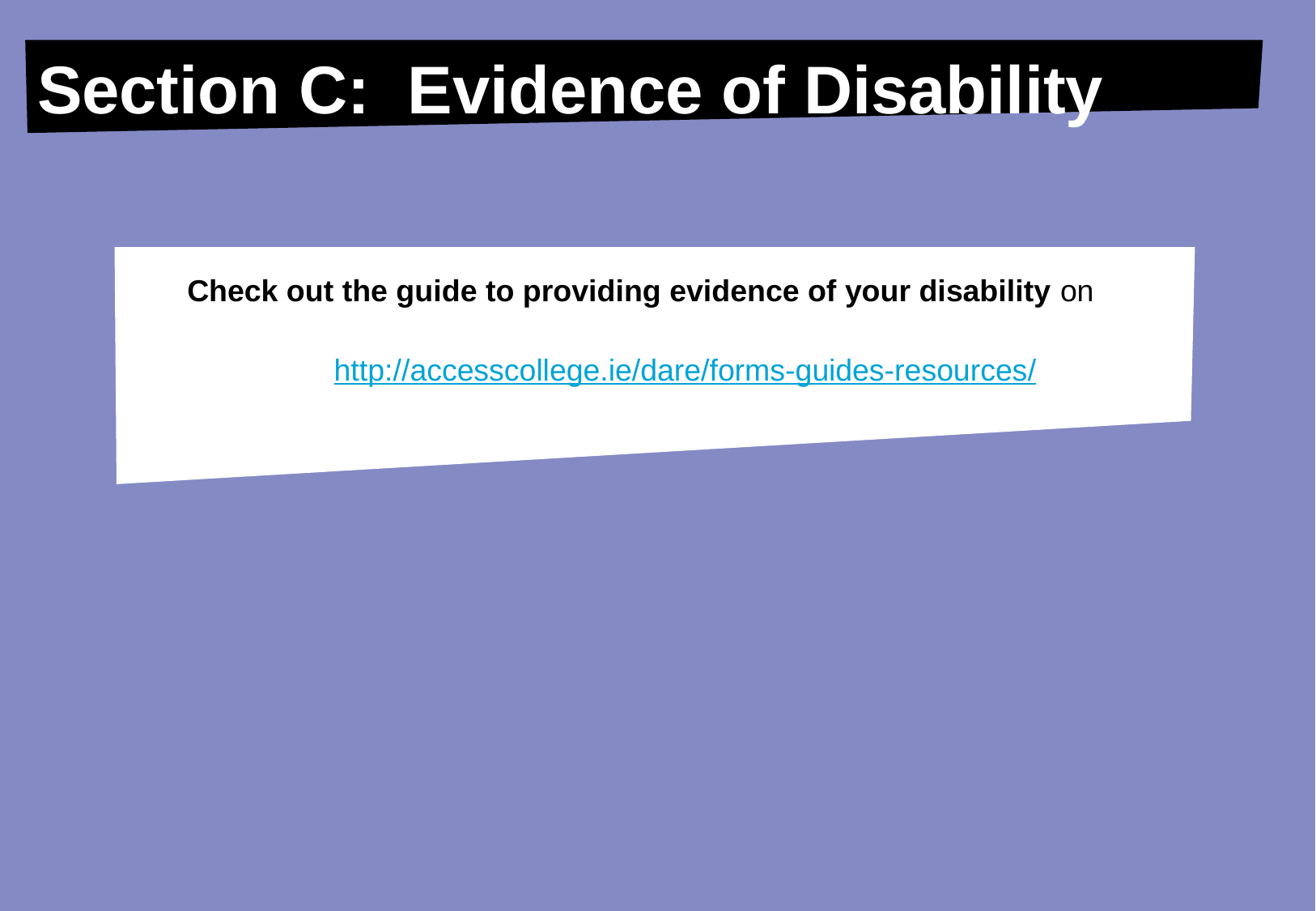

Section C:  Evidence of Disability
Check out the guide to providing evidence of your disability on

http://accesscollege.ie/dare/forms-guides-resources/